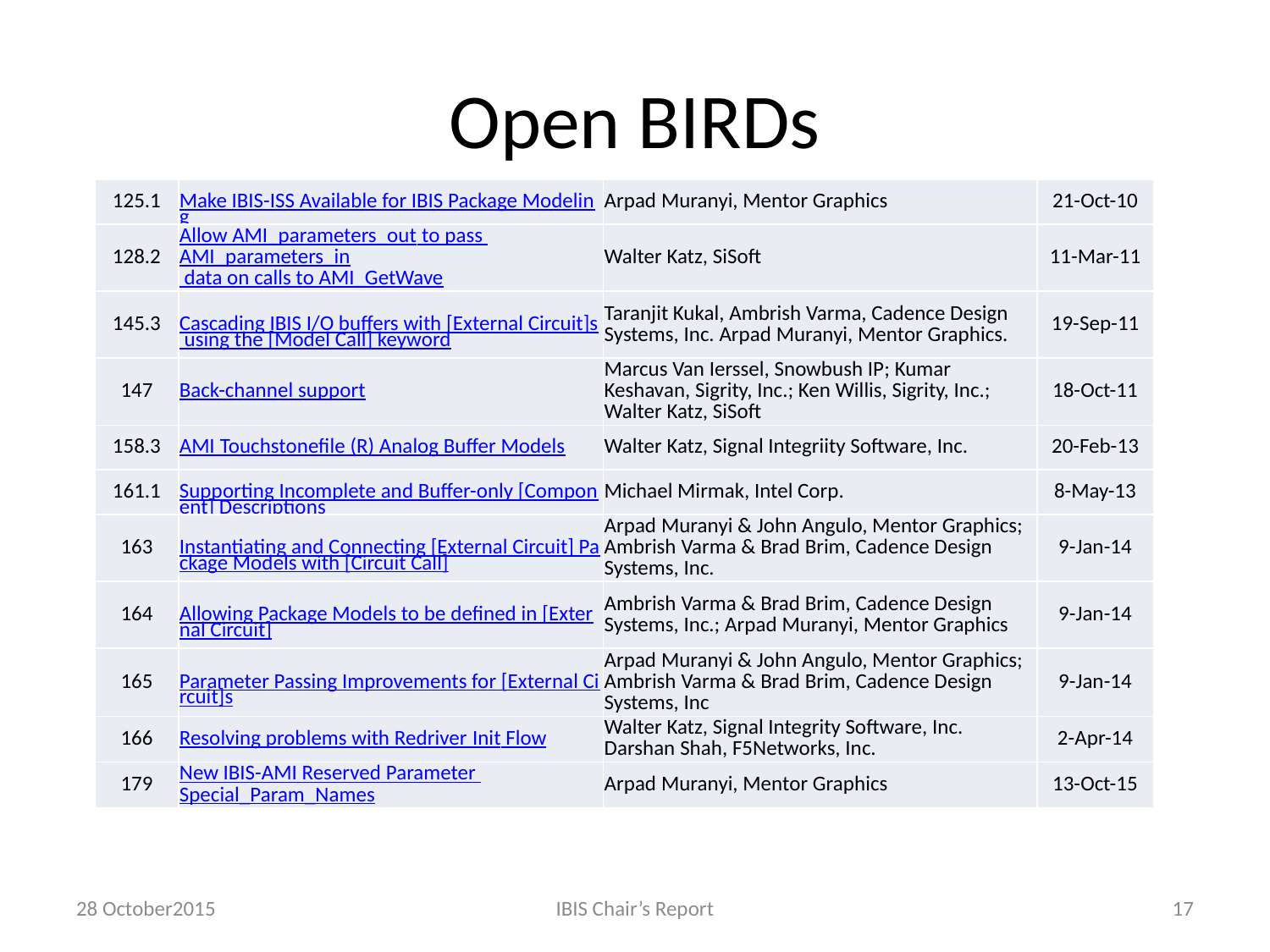

# Open BIRDs
| 125.1 | Make IBIS-ISS Available for IBIS Package Modeling | Arpad Muranyi, Mentor Graphics | 21-Oct-10 |
| --- | --- | --- | --- |
| 128.2 | Allow AMI\_parameters\_out to pass AMI\_parameters\_in data on calls to AMI\_GetWave | Walter Katz, SiSoft | 11-Mar-11 |
| 145.3 | Cascading IBIS I/O buffers with [External Circuit]s using the [Model Call] keyword | Taranjit Kukal, Ambrish Varma, Cadence Design Systems, Inc. Arpad Muranyi, Mentor Graphics. | 19-Sep-11 |
| 147 | Back-channel support | Marcus Van Ierssel, Snowbush IP; Kumar Keshavan, Sigrity, Inc.; Ken Willis, Sigrity, Inc.; Walter Katz, SiSoft | 18-Oct-11 |
| 158.3 | AMI Touchstonefile (R) Analog Buffer Models | Walter Katz, Signal Integriity Software, Inc. | 20-Feb-13 |
| 161.1 | Supporting Incomplete and Buffer-only [Component] Descriptions | Michael Mirmak, Intel Corp. | 8-May-13 |
| 163 | Instantiating and Connecting [External Circuit] Package Models with [Circuit Call] | Arpad Muranyi & John Angulo, Mentor Graphics; Ambrish Varma & Brad Brim, Cadence Design Systems, Inc. | 9-Jan-14 |
| 164 | Allowing Package Models to be defined in [External Circuit] | Ambrish Varma & Brad Brim, Cadence Design Systems, Inc.; Arpad Muranyi, Mentor Graphics | 9-Jan-14 |
| 165 | Parameter Passing Improvements for [External Circuit]s | Arpad Muranyi & John Angulo, Mentor Graphics; Ambrish Varma & Brad Brim, Cadence Design Systems, Inc | 9-Jan-14 |
| 166 | Resolving problems with Redriver Init Flow | Walter Katz, Signal Integrity Software, Inc. Darshan Shah, F5Networks, Inc. | 2-Apr-14 |
| 179 | New IBIS-AMI Reserved Parameter Special\_Param\_Names | Arpad Muranyi, Mentor Graphics | 13-Oct-15 |
28 October2015
IBIS Chair’s Report
17